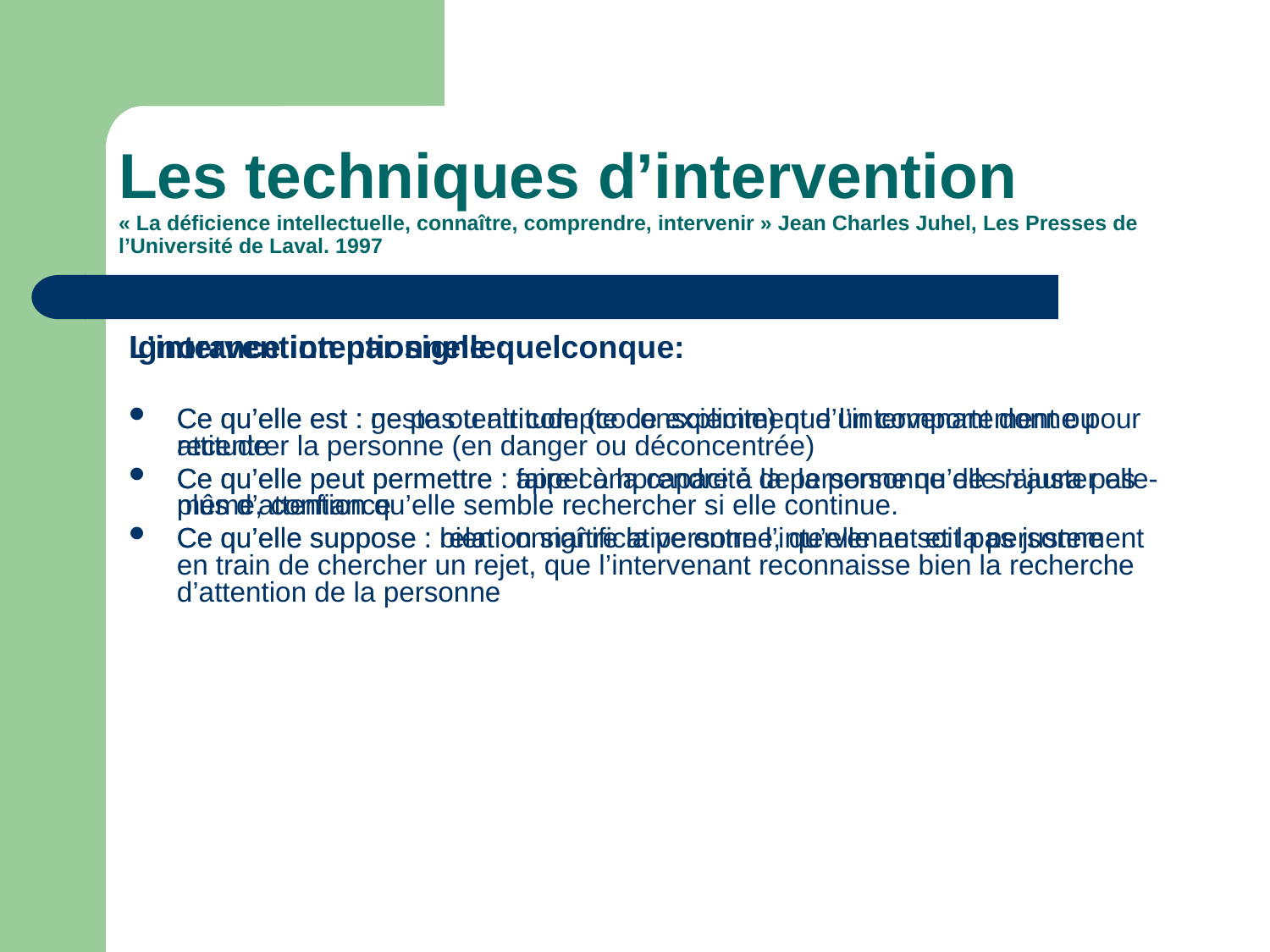

# Les techniques d’intervention « La déficience intellectuelle, connaître, comprendre, intervenir » Jean Charles Juhel, Les Presses de l’Université de Laval. 1997
Ignorance intentionnelle:

Ce qu’elle est : ne pas tenir compte consciemment d’un comportement ou attitude
Ce qu’elle peut permettre : faire comprendre à la personne qu’elle n’aura pas plus d’attention qu’elle semble rechercher si elle continue.
Ce qu’elle suppose : bien connaître la personne, qu’elle ne soit pas justement en train de chercher un rejet, que l’intervenant reconnaisse bien la recherche d’attention de la personne
L’intervention par signe quelconque:

Ce qu’elle est : geste ou attitude (code explicite) que l’intervenant donne pour recentrer la personne (en danger ou déconcentrée)
Ce qu’elle peut permettre : appel à la capacité de la personne de s’ajuster elle-même, confiance
Ce qu’elle suppose : relation significative entre l’intervenant et la personne